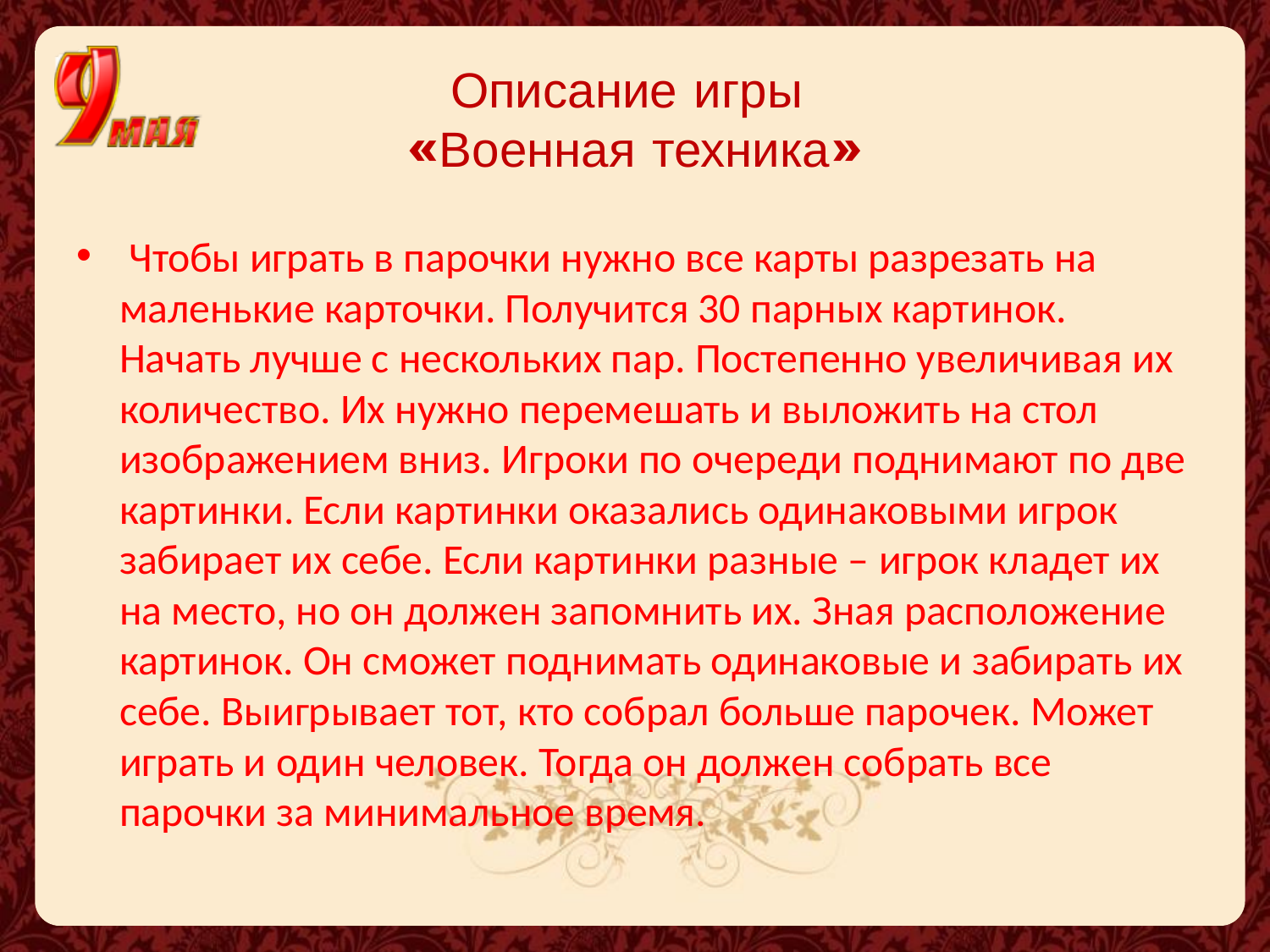

# Описание игры «Военная техника»
 Чтобы играть в парочки нужно все карты разрезать на маленькие карточки. Получится 30 парных картинок. Начать лучше с нескольких пар. Постепенно увеличивая их количество. Их нужно перемешать и выложить на стол изображением вниз. Игроки по очереди поднимают по две картинки. Если картинки оказались одинаковыми игрок забирает их себе. Если картинки разные – игрок кладет их на место, но он должен запомнить их. Зная расположение картинок. Он сможет поднимать одинаковые и забирать их себе. Выигрывает тот, кто собрал больше парочек. Может играть и один человек. Тогда он должен собрать все парочки за минимальное время.